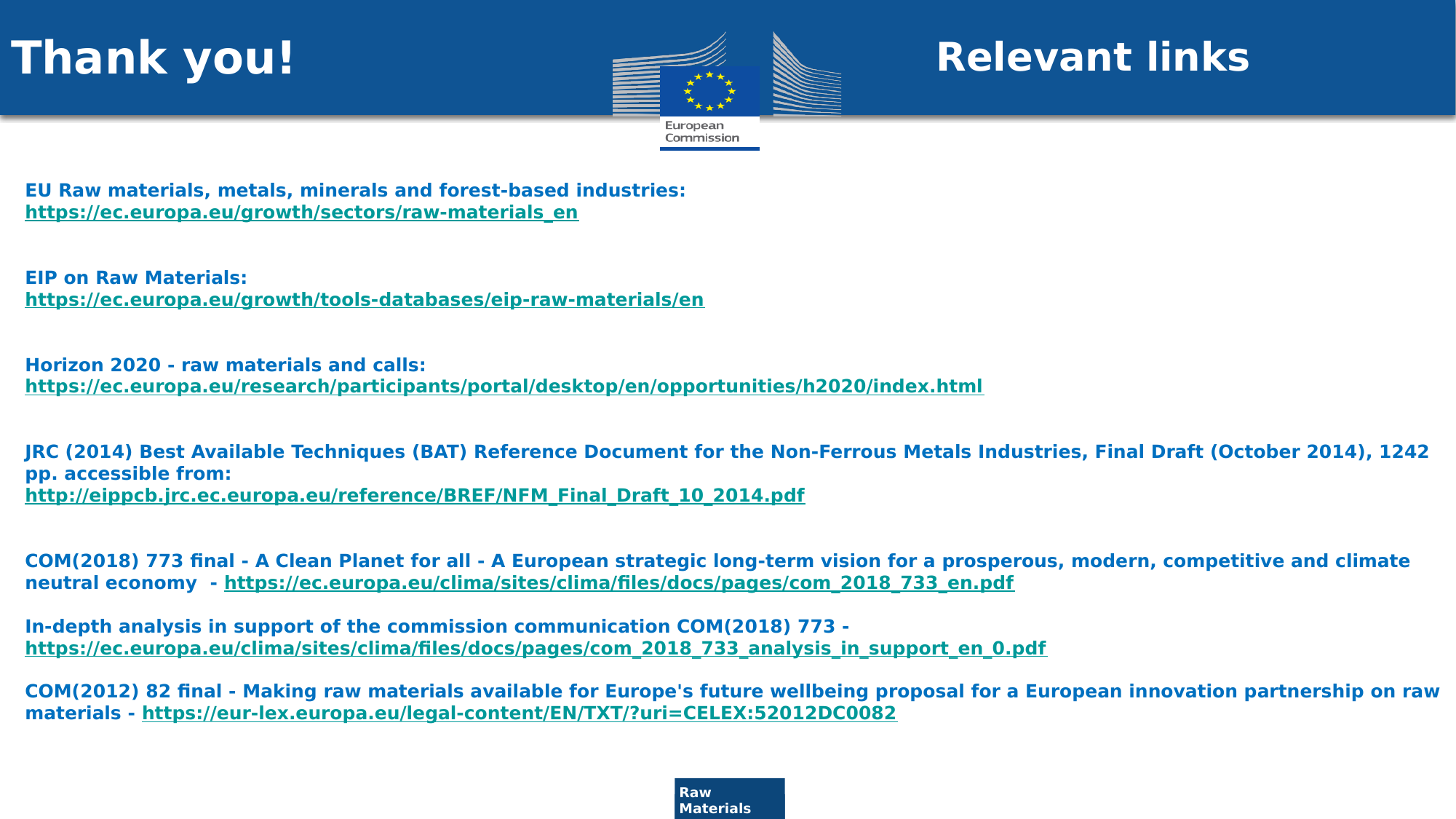

# Thank you!
Relevant links

EU Raw materials, metals, minerals and forest-based industries:
https://ec.europa.eu/growth/sectors/raw-materials_en

EIP on Raw Materials:
https://ec.europa.eu/growth/tools-databases/eip-raw-materials/en

Horizon 2020 - raw materials and calls:
https://ec.europa.eu/research/participants/portal/desktop/en/opportunities/h2020/index.html

JRC (2014) Best Available Techniques (BAT) Reference Document for the Non-Ferrous Metals Industries, Final Draft (October 2014), 1242 pp. accessible from:
http://eippcb.jrc.ec.europa.eu/reference/BREF/NFM_Final_Draft_10_2014.pdf

COM(2018) 773 final - A Clean Planet for all - A European strategic long-term vision for a prosperous, modern, competitive and climate neutral economy  - https://ec.europa.eu/clima/sites/clima/files/docs/pages/com_2018_733_en.pdf

In-depth analysis in support of the commission communication COM(2018) 773 - https://ec.europa.eu/clima/sites/clima/files/docs/pages/com_2018_733_analysis_in_support_en_0.pdf

COM(2012) 82 final - Making raw materials available for Europe's future wellbeing proposal for a European innovation partnership on raw materials - https://eur-lex.europa.eu/legal-content/EN/TXT/?uri=CELEX:52012DC0082